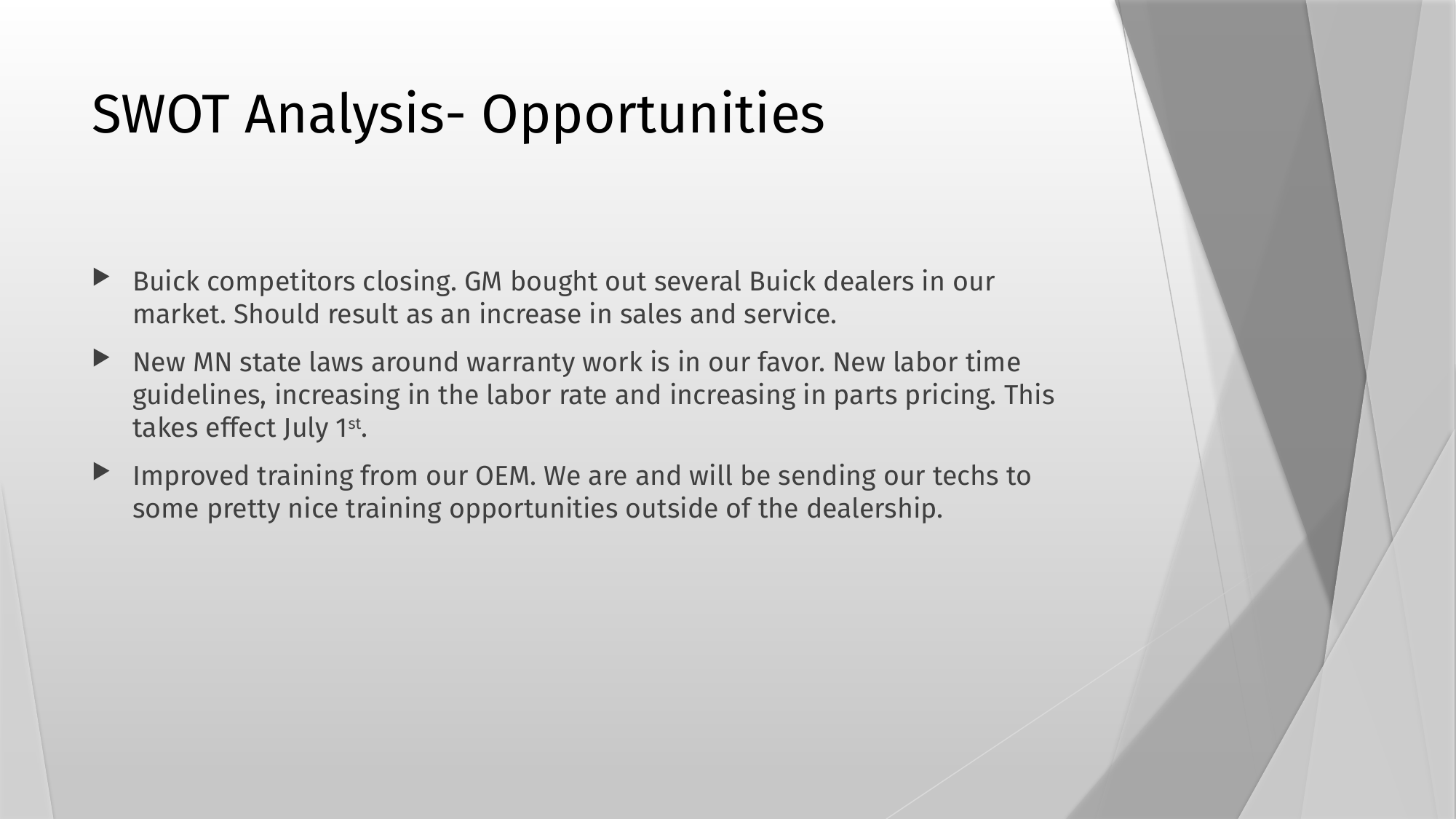

# SWOT Analysis- Opportunities
Buick competitors closing. GM bought out several Buick dealers in our market. Should result as an increase in sales and service.
New MN state laws around warranty work is in our favor. New labor time guidelines, increasing in the labor rate and increasing in parts pricing. This takes effect July 1st.
Improved training from our OEM. We are and will be sending our techs to some pretty nice training opportunities outside of the dealership.